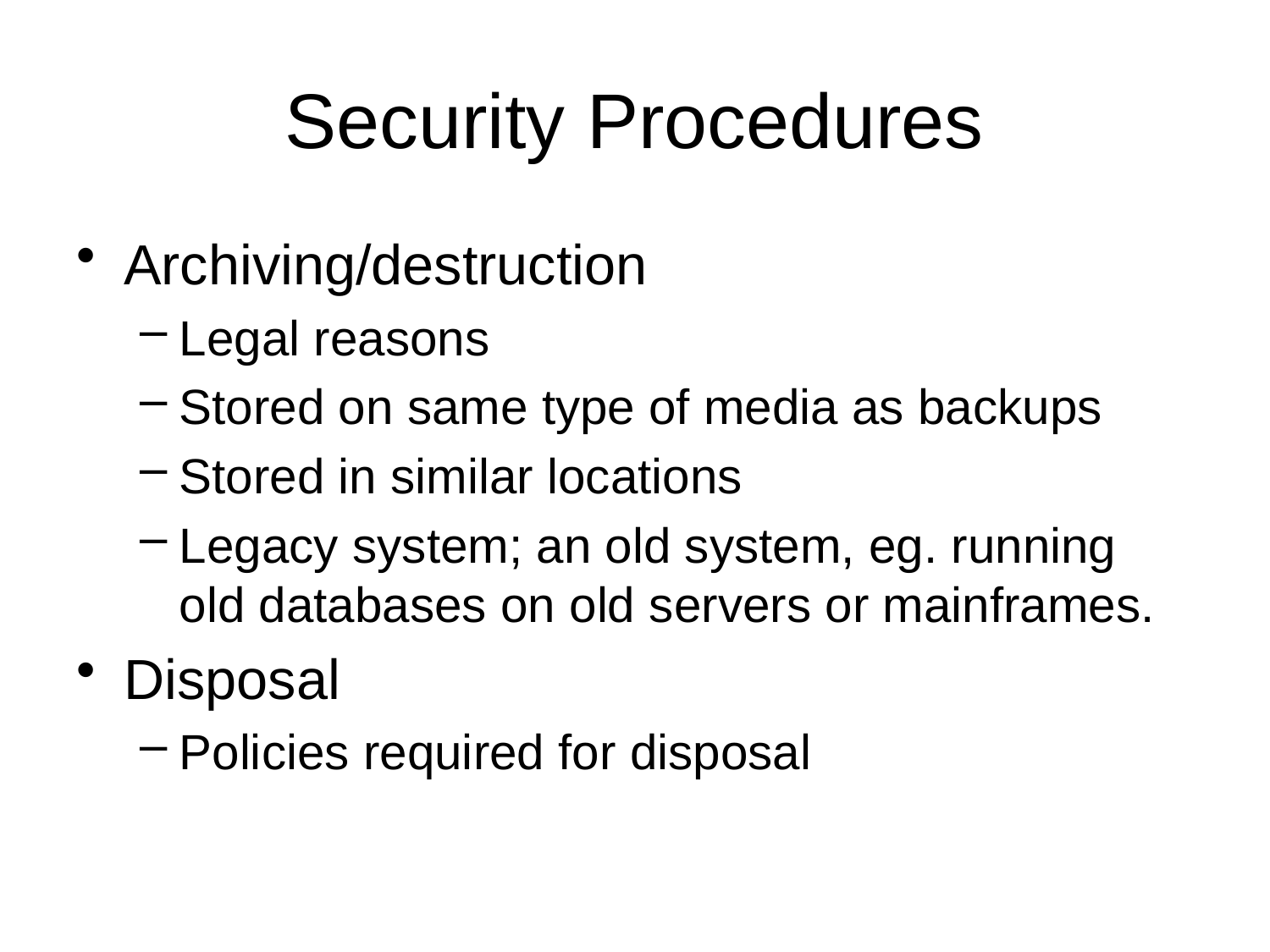

# Security Procedures
Archiving/destruction
Legal reasons
Stored on same type of media as backups
Stored in similar locations
Legacy system; an old system, eg. running old databases on old servers or mainframes.
Disposal
Policies required for disposal